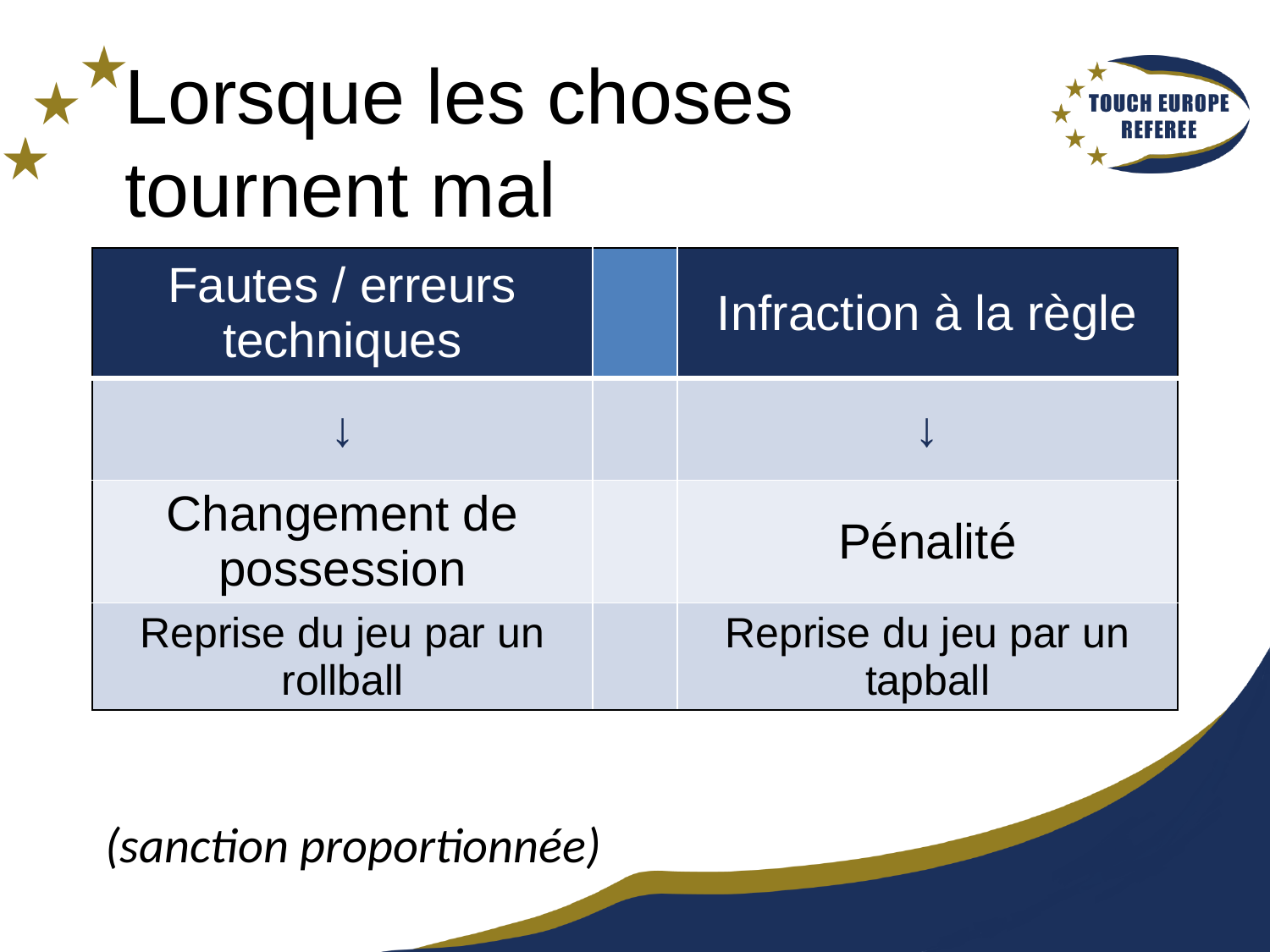

# Lorsque les choses tournent mal
| Fautes / erreurs techniques |  | Infraction à la règle |
| --- | --- | --- |
| ↓ |  | ↓ |
| Changement de possession |  | Pénalité |
| Reprise du jeu par un rollball |  | Reprise du jeu par un tapball |
(sanction proportionnée)